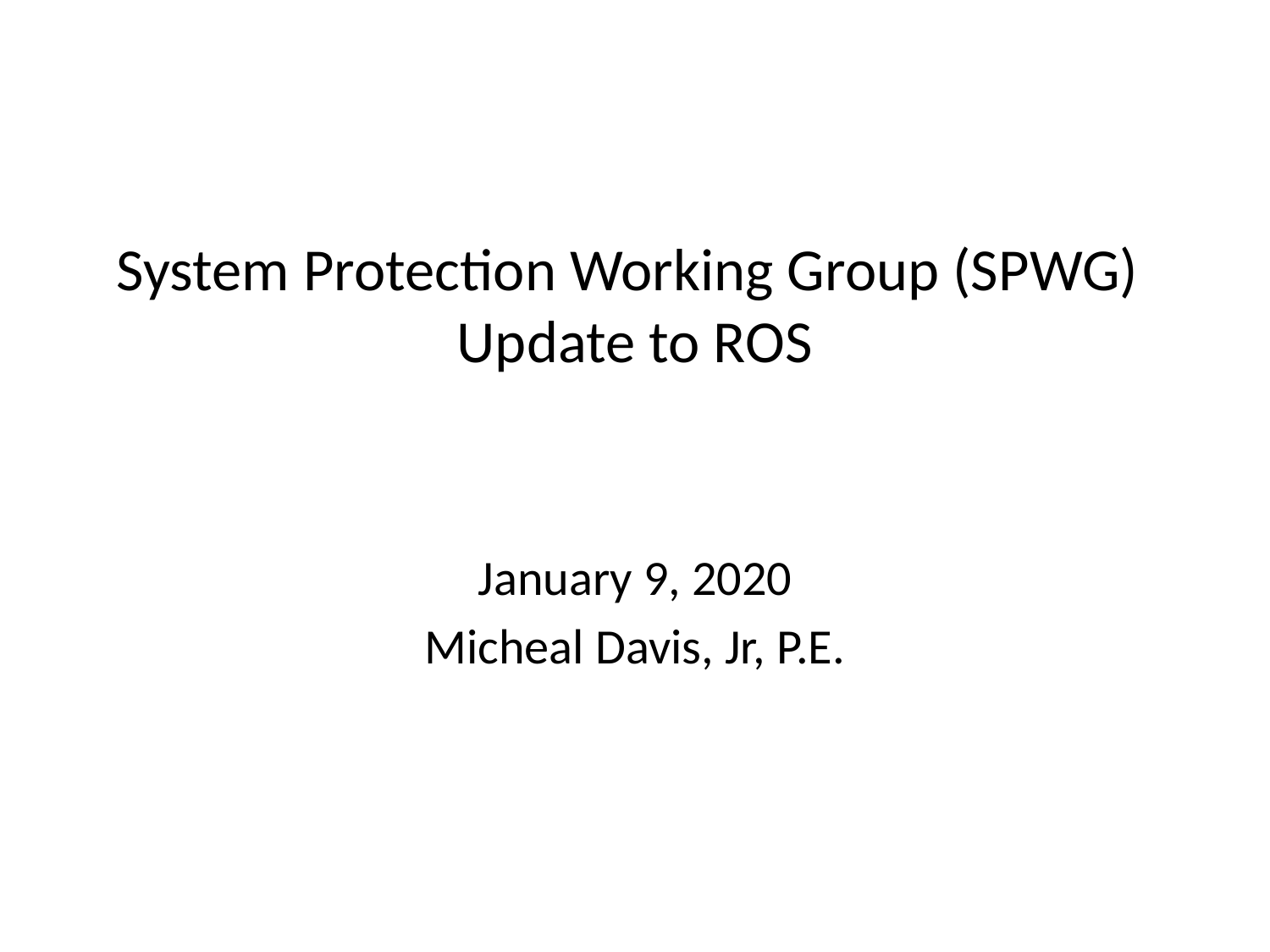

# System Protection Working Group (SPWG) Update to ROS
January 9, 2020
Micheal Davis, Jr, P.E.